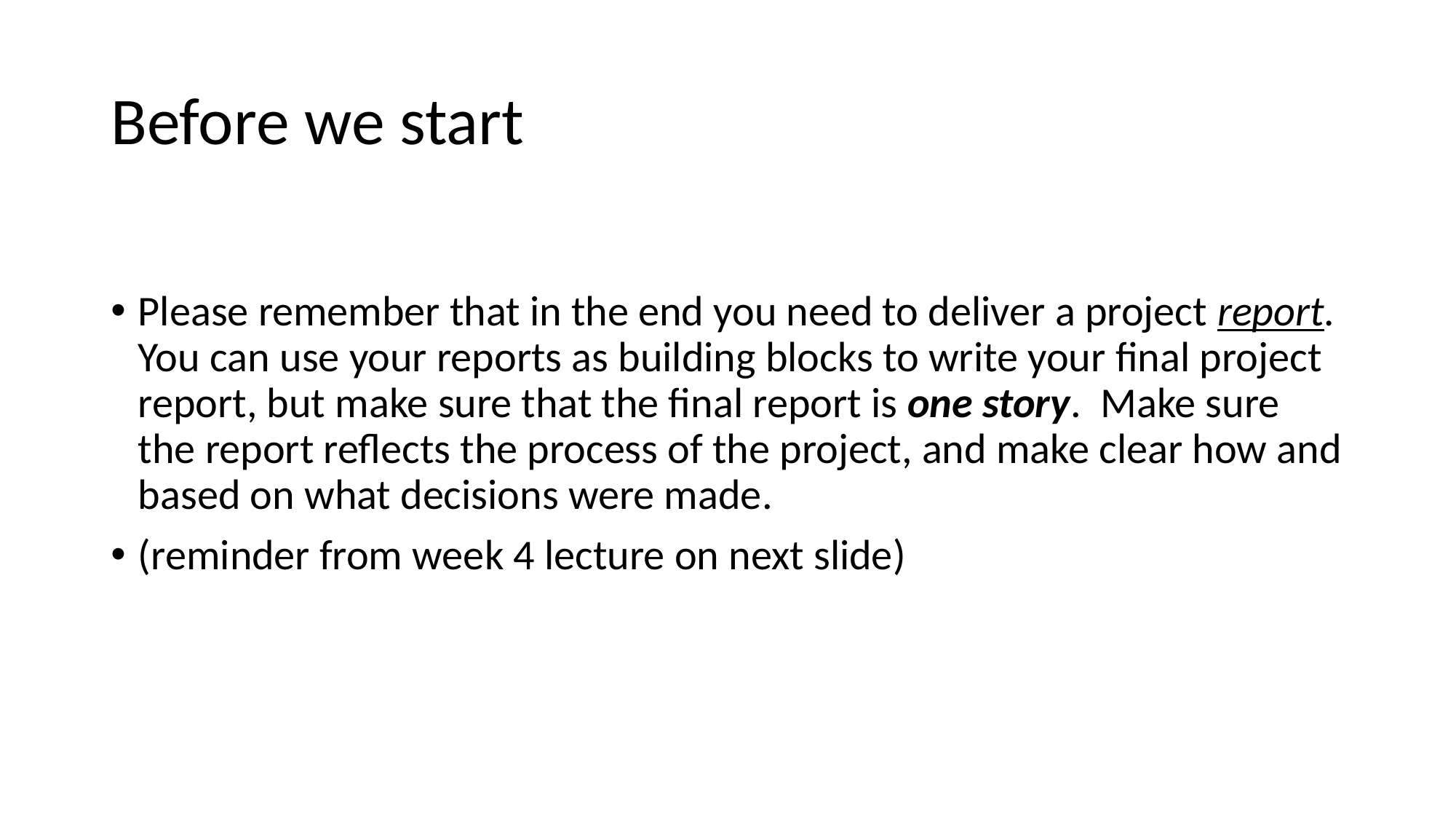

# Before we start

Please remember that in the end you need to deliver a project report. You can use your reports as building blocks to write your final project report, but make sure that the final report is one story.  Make sure the report reflects the process of the project, and make clear how and based on what decisions were made.
(reminder from week 4 lecture on next slide)